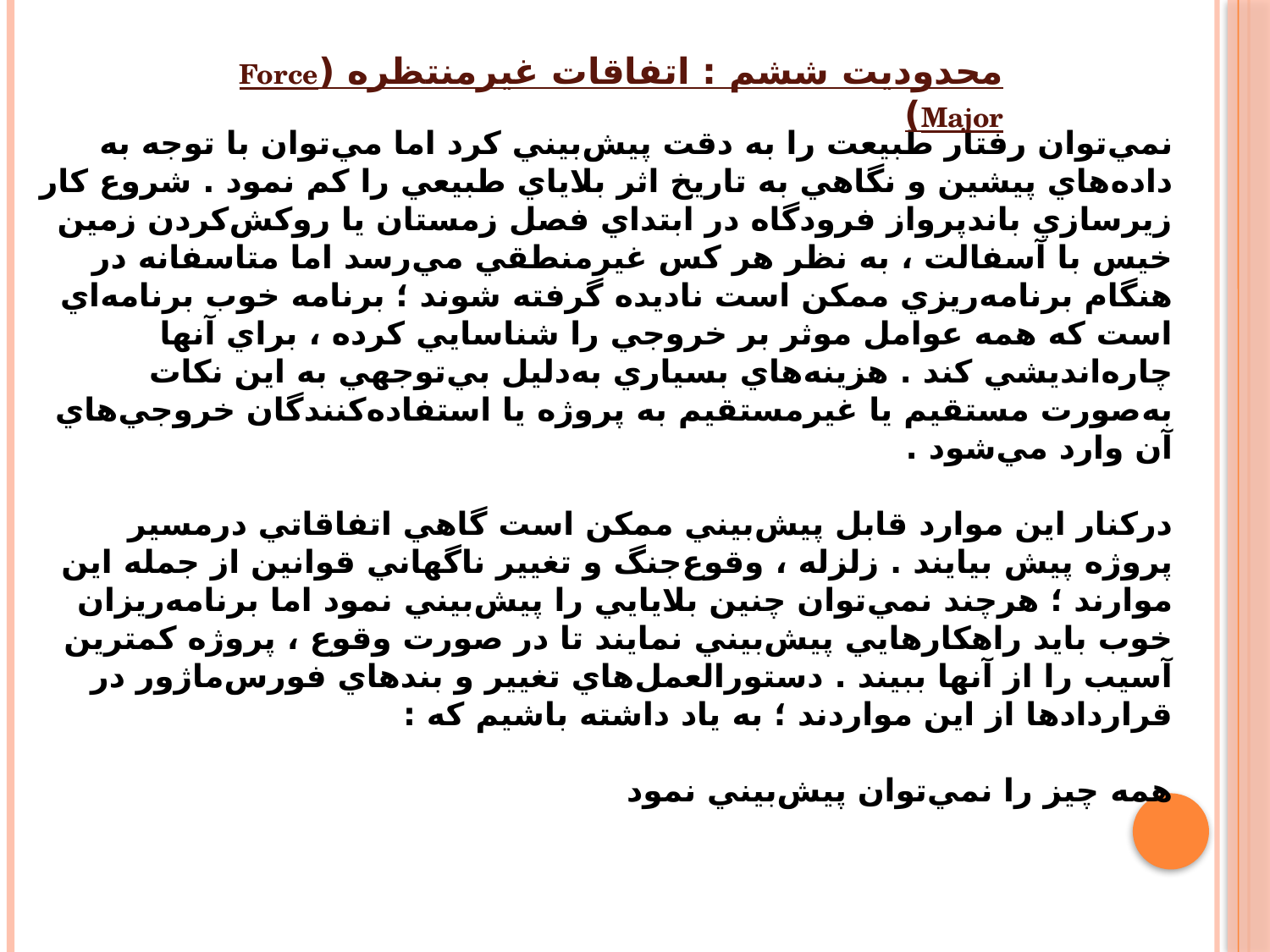

محدوديت ششم : اتفاقات غيرمنتظره (Force Major)
نمي‌توان رفتار طبيعت را به‌ دقت پيش‌بيني كرد اما مي‌توان با توجه به داده‌هاي پيشين و نگاهي به تاريخ اثر بلاياي طبيعي را كم‌ نمود . شروع ‌كار زيرسازي باندپرواز فرودگاه در ابتداي فصل زمستان يا روكش‌كردن زمين خيس با آسفالت ، به‌ نظر هر كس غيرمنطقي مي‌رسد اما متاسفانه در هنگام برنامه‌ريزي ممكن ‌است ناديده ‌گرفته‌ شوند ؛ برنامه خوب برنامه‌اي است که همه عوامل موثر بر خروجي را شناسايي‌ کرده ، براي آنها چاره‌انديشي ‌کند . هزينه‌هاي بسياري به‌دليل بي‌توجهي به اين نكات به‌صورت مستقيم يا غيرمستقيم به پروژه يا استفاده‌كنندگان خروجي‌هاي آن وارد مي‌شود .
دركنار اين موارد قابل پيش‌بيني ممكن ‌است گاهي اتفاقاتي درمسير پروژه پيش‌ بيايند . زلزله ، وقوع‌جنگ و تغيير ناگهاني قوانين از جمله اين موارند ؛ هرچند نمي‌توان چنين بلايايي را پيش‌بيني‌ نمود اما برنامه‌ريزان خوب بايد راهكارهايي پيش‌بيني‌ نمايند تا در صورت وقوع ، پروژه كمترين آسيب را از آنها ببيند . دستورالعمل‌هاي تغيير و بندهاي فورس‌ماژور در قراردادها از اين مواردند ؛ به ‌ياد داشته ‌باشيم كه :
همه‌ چيز را نمي‌توان پيش‌بيني ‌نمود